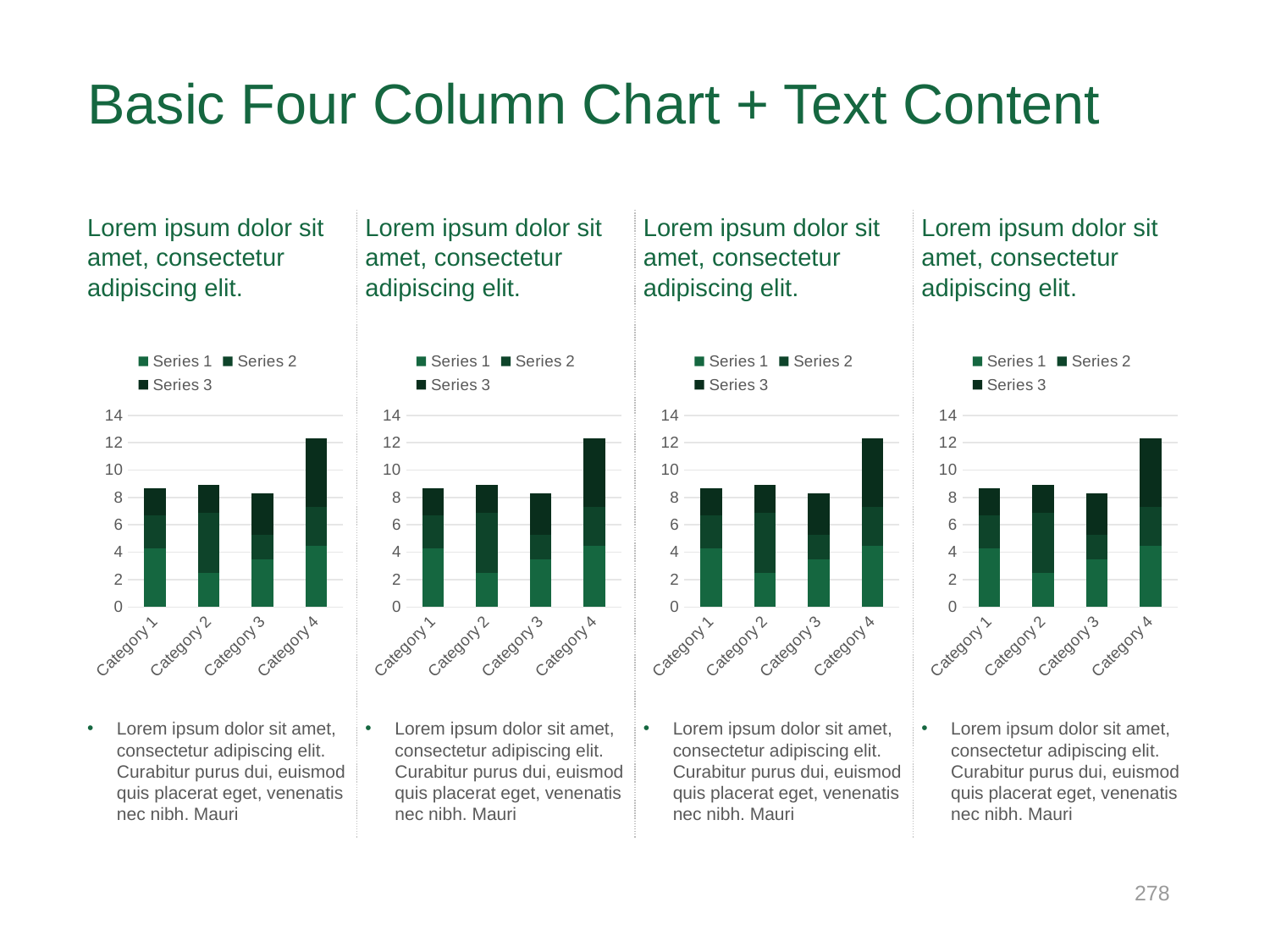

# Basic Four Column Chart + Text Content
Lorem ipsum dolor sit amet, consectetur adipiscing elit.
Lorem ipsum dolor sit amet, consectetur adipiscing elit.
Lorem ipsum dolor sit amet, consectetur adipiscing elit.
Lorem ipsum dolor sit amet, consectetur adipiscing elit.

### Chart

| Category | Series 1 | Series 2 | Series 3 |
|---|---|---|---|
| Category 1 | 4.3 | 2.4 | 2.0 |
| Category 2 | 2.5 | 4.4 | 2.0 |
| Category 3 | 3.5 | 1.8 | 3.0 |
| Category 4 | 4.5 | 2.8 | 5.0 |

### Chart

| Category | Series 1 | Series 2 | Series 3 |
|---|---|---|---|
| Category 1 | 4.3 | 2.4 | 2.0 |
| Category 2 | 2.5 | 4.4 | 2.0 |
| Category 3 | 3.5 | 1.8 | 3.0 |
| Category 4 | 4.5 | 2.8 | 5.0 |

### Chart

| Category | Series 1 | Series 2 | Series 3 |
|---|---|---|---|
| Category 1 | 4.3 | 2.4 | 2.0 |
| Category 2 | 2.5 | 4.4 | 2.0 |
| Category 3 | 3.5 | 1.8 | 3.0 |
| Category 4 | 4.5 | 2.8 | 5.0 |

### Chart

| Category | Series 1 | Series 2 | Series 3 |
|---|---|---|---|
| Category 1 | 4.3 | 2.4 | 2.0 |
| Category 2 | 2.5 | 4.4 | 2.0 |
| Category 3 | 3.5 | 1.8 | 3.0 |
| Category 4 | 4.5 | 2.8 | 5.0 |
Lorem ipsum dolor sit amet, consectetur adipiscing elit. Curabitur purus dui, euismod quis placerat eget, venenatis nec nibh. Mauri
Lorem ipsum dolor sit amet, consectetur adipiscing elit. Curabitur purus dui, euismod quis placerat eget, venenatis nec nibh. Mauri
Lorem ipsum dolor sit amet, consectetur adipiscing elit. Curabitur purus dui, euismod quis placerat eget, venenatis nec nibh. Mauri
Lorem ipsum dolor sit amet, consectetur adipiscing elit. Curabitur purus dui, euismod quis placerat eget, venenatis nec nibh. Mauri
278